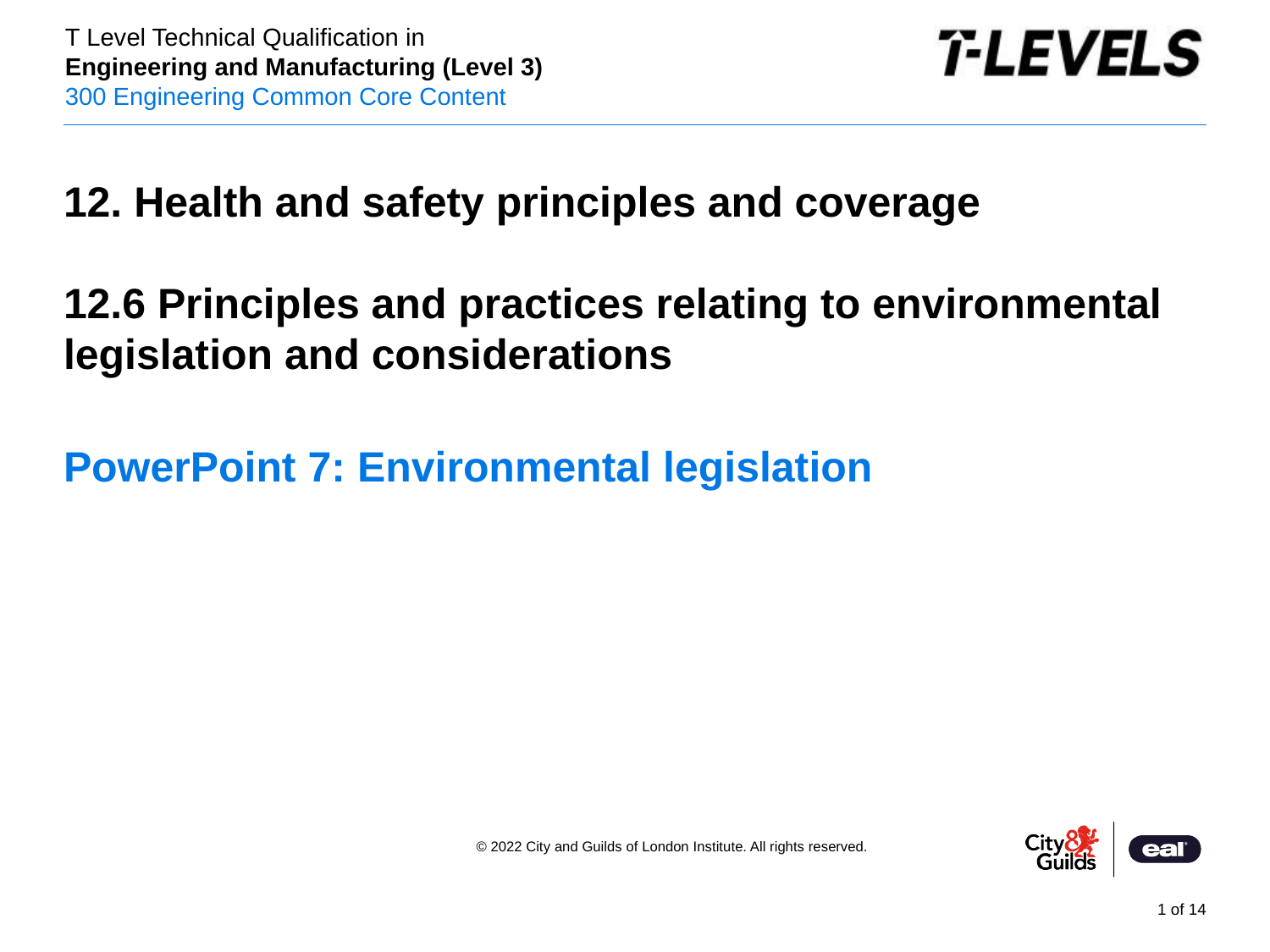

12. Health and safety principles and coverage

12.6 Principles and practices relating to environmental legislation and considerations

PowerPoint presentation
# PowerPoint 7: Environmental legislation